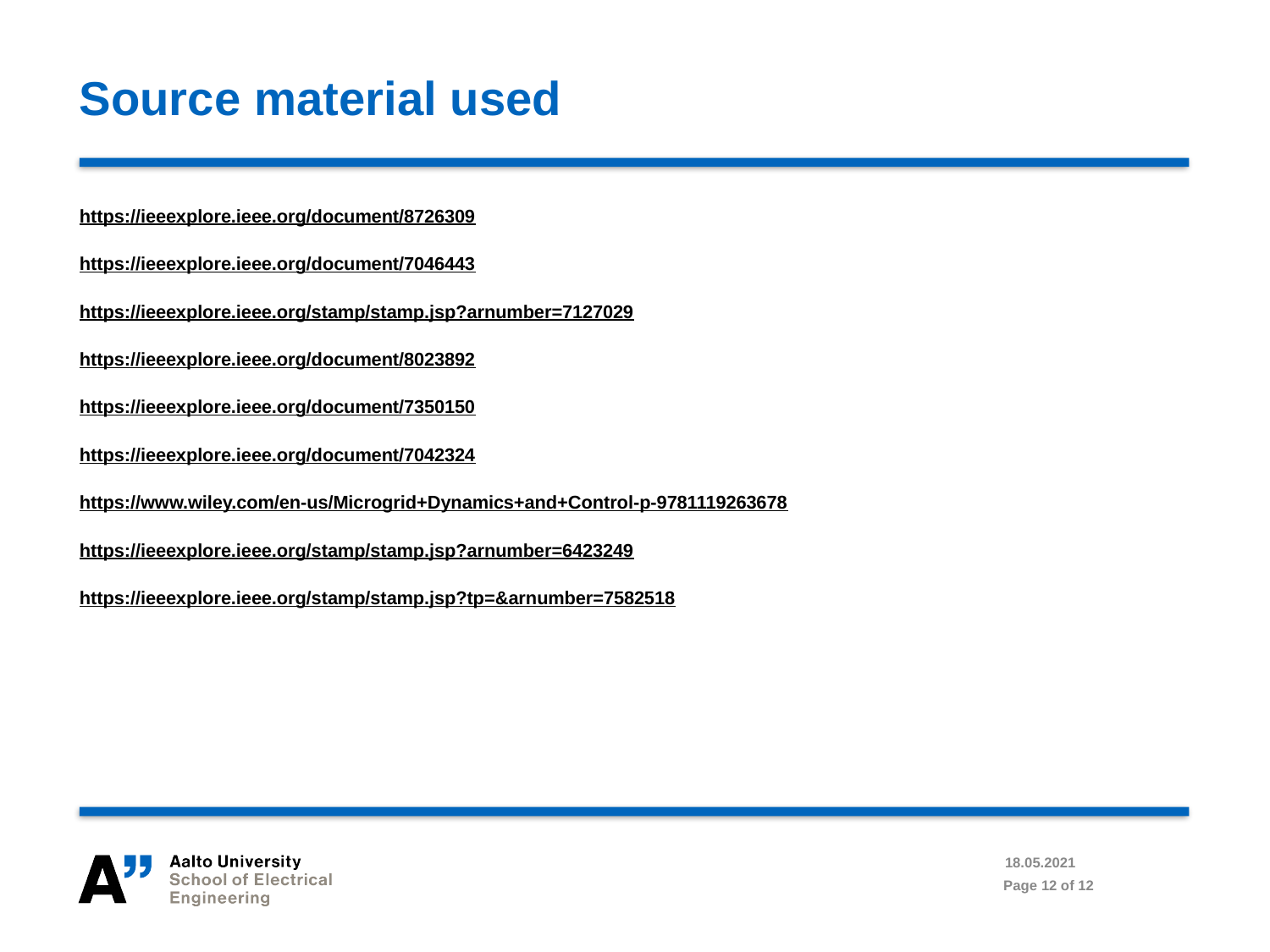

# Source material used
https://ieeexplore.ieee.org/document/8726309
https://ieeexplore.ieee.org/document/7046443
https://ieeexplore.ieee.org/stamp/stamp.jsp?arnumber=7127029
https://ieeexplore.ieee.org/document/8023892
https://ieeexplore.ieee.org/document/7350150
https://ieeexplore.ieee.org/document/7042324
https://www.wiley.com/en-us/Microgrid+Dynamics+and+Control-p-9781119263678
https://ieeexplore.ieee.org/stamp/stamp.jsp?arnumber=6423249
https://ieeexplore.ieee.org/stamp/stamp.jsp?tp=&arnumber=7582518

18.05.2021
Page 12 of 12